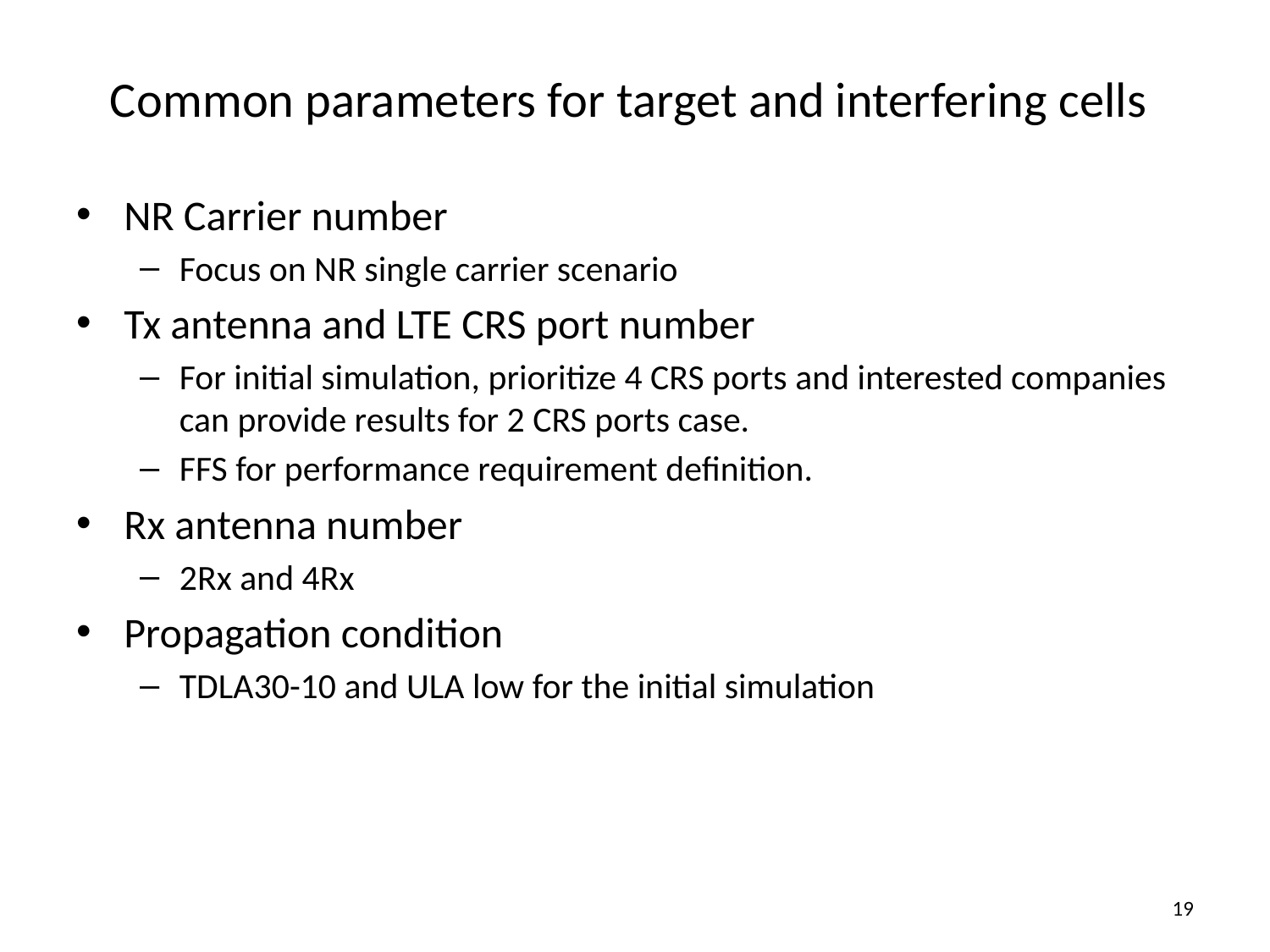

# Common parameters for target and interfering cells
NR Carrier number
Focus on NR single carrier scenario
Tx antenna and LTE CRS port number
For initial simulation, prioritize 4 CRS ports and interested companies can provide results for 2 CRS ports case.
FFS for performance requirement definition.
Rx antenna number
2Rx and 4Rx
Propagation condition
TDLA30-10 and ULA low for the initial simulation

19